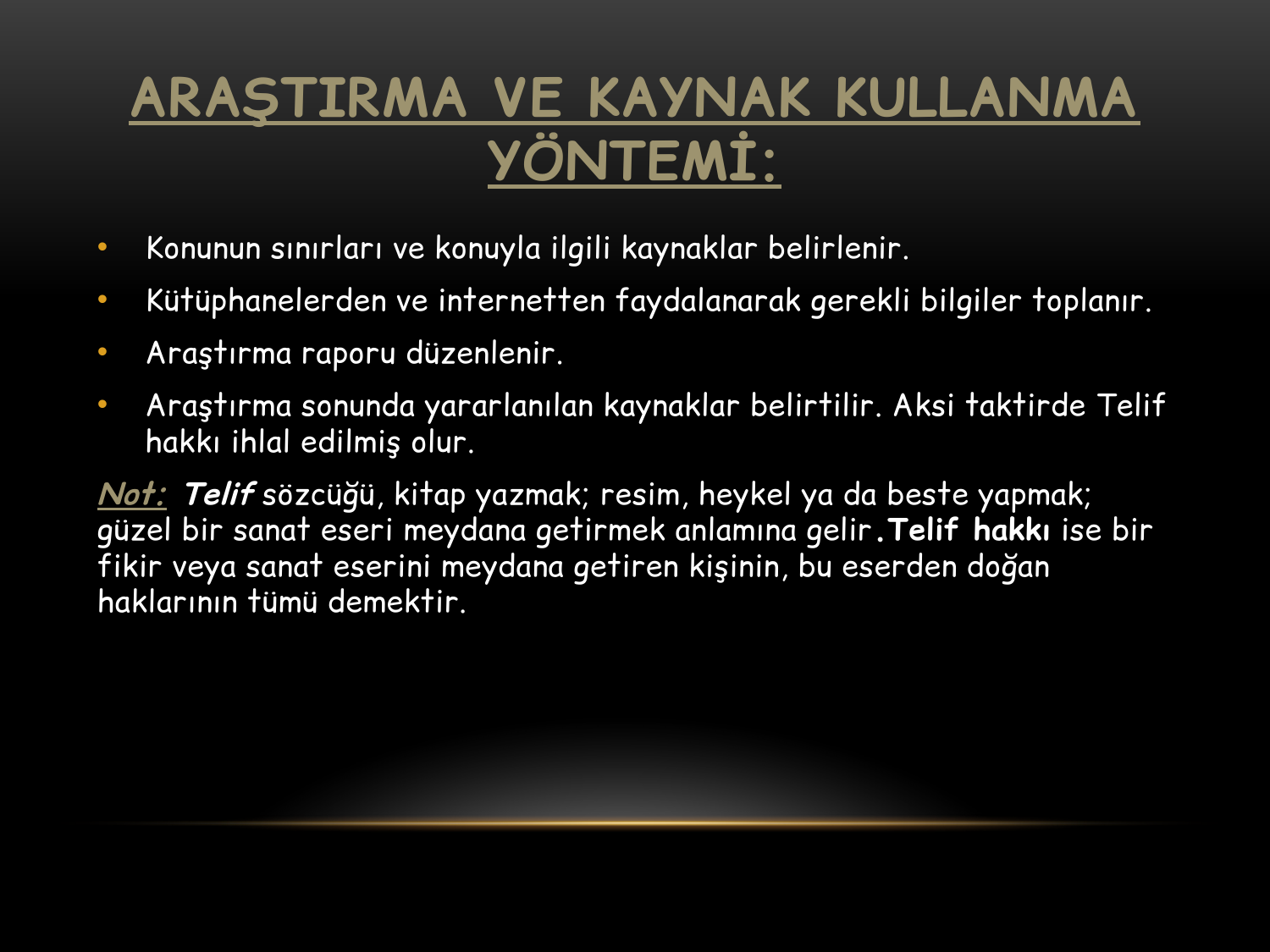

# ARAŞTIRMA VE KAYNAK KULLANMA YÖNTEMİ:
Konunun sınırları ve konuyla ilgili kaynaklar belirlenir.
Kütüphanelerden ve internetten faydalanarak gerekli bilgiler toplanır.
Araştırma raporu düzenlenir.
Araştırma sonunda yararlanılan kaynaklar belirtilir. Aksi taktirde Telif hakkı ihlal edilmiş olur.
Not: Telif sözcüğü, kitap yazmak; resim, heykel ya da beste yapmak; güzel bir sanat eseri meydana getirmek anlamına gelir.Telif hakkı ise bir fikir veya sanat eserini meydana getiren kişinin, bu eserden doğan haklarının tümü demektir.